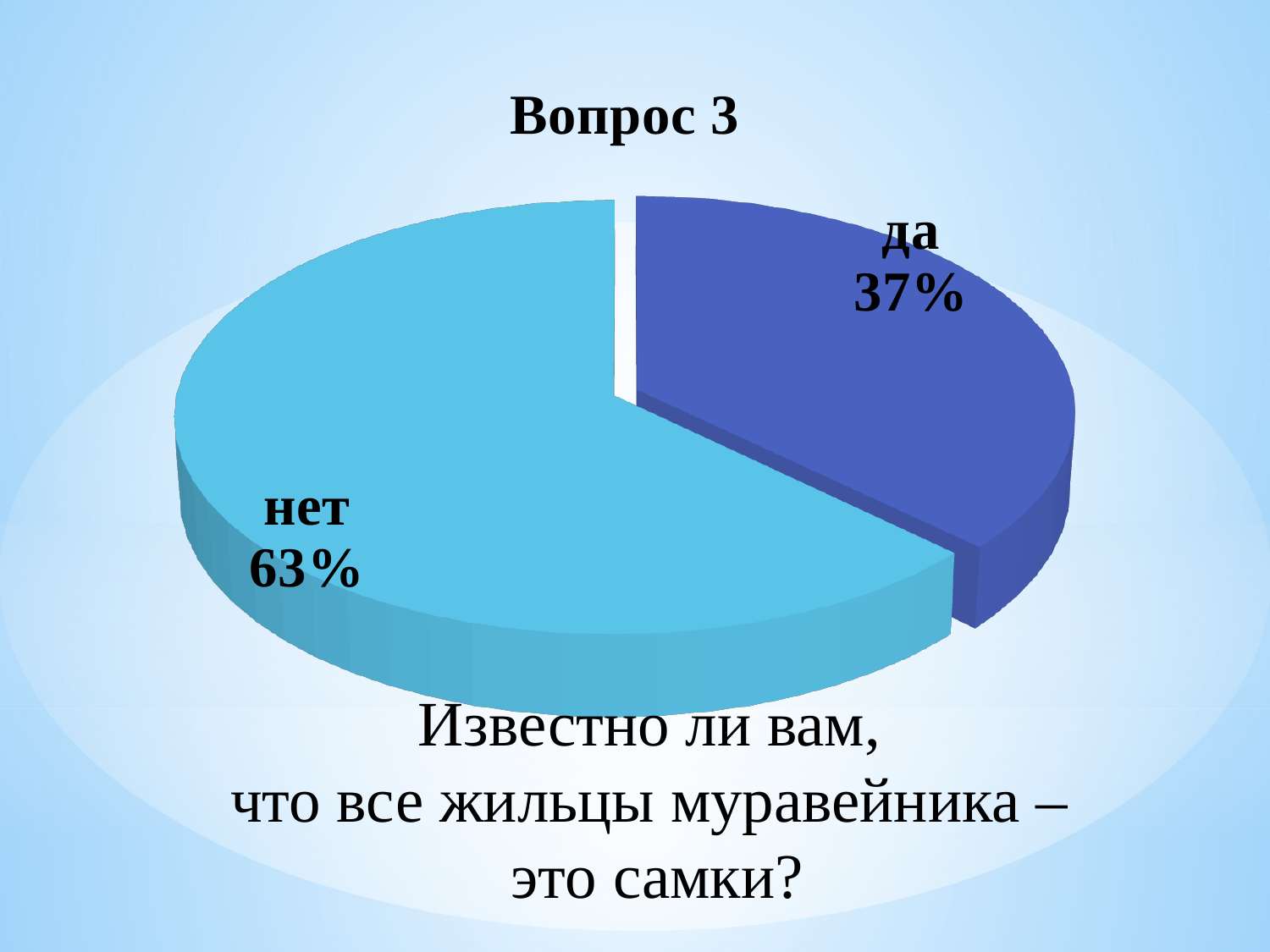

[unsupported chart]

Известно ли вам,
что все жильцы муравейника –
это самки?